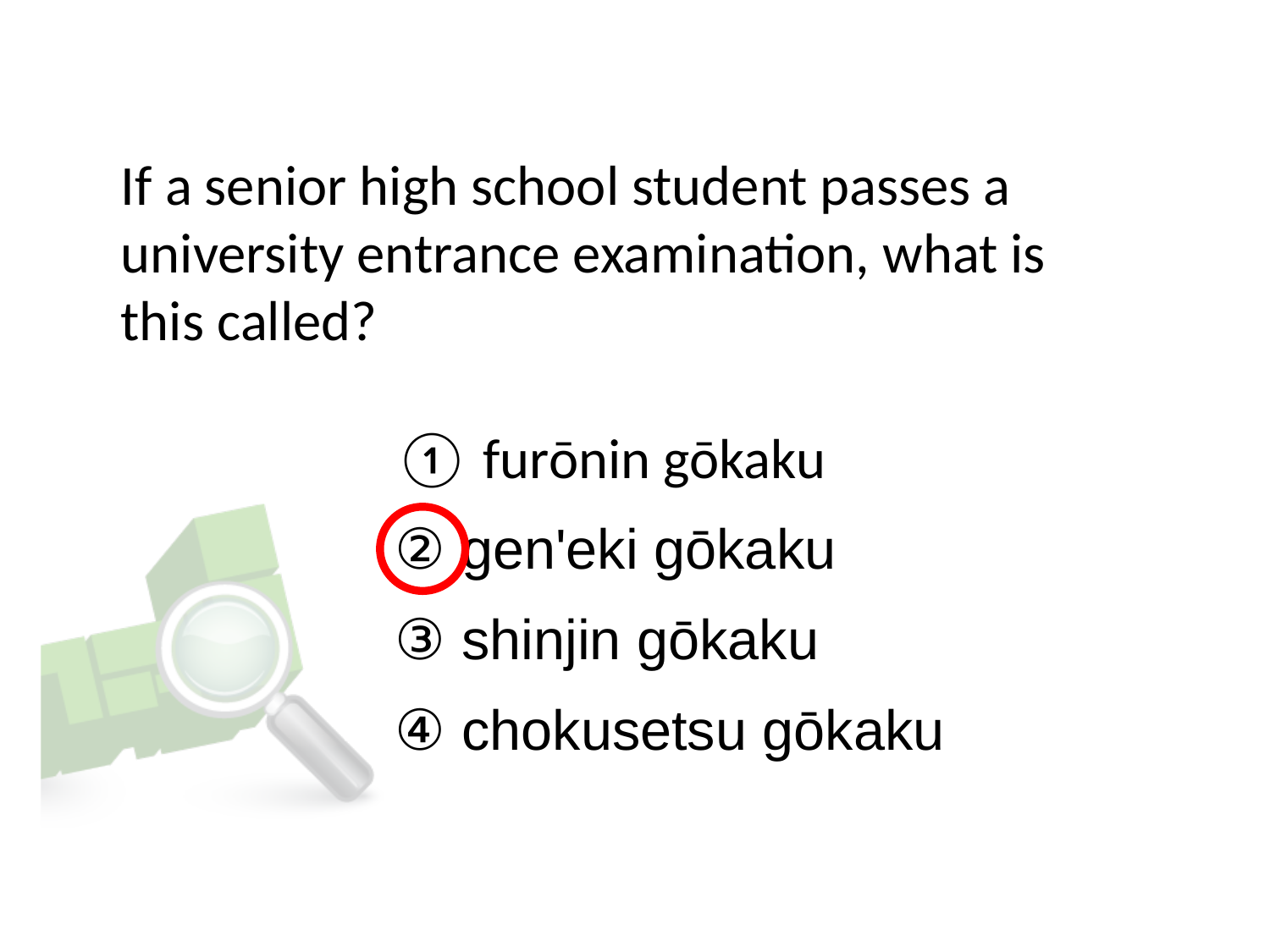

# If a senior high school student passes a university entrance examination, what is this called?
① furōnin gōkaku
② gen'eki gōkaku
③ shinjin gōkaku
④ chokusetsu gōkaku